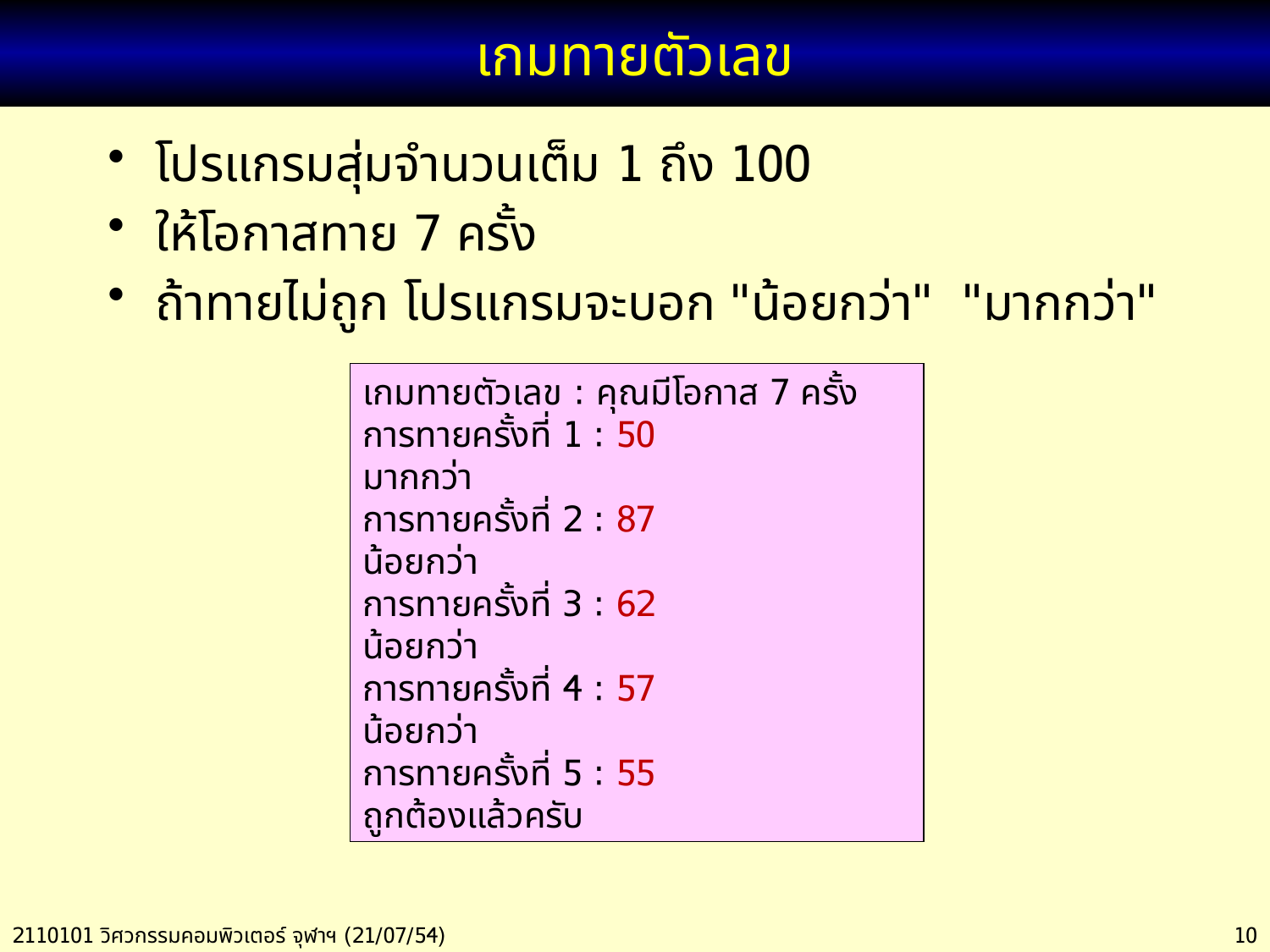

# เกมทายตัวเลข
โปรแกรมสุ่มจำนวนเต็ม 1 ถึง 100
ให้โอกาสทาย 7 ครั้ง
ถ้าทายไม่ถูก โปรแกรมจะบอก "น้อยกว่า"  "มากกว่า"
เกมทายตัวเลข : คุณมีโอกาส 7 ครั้ง
การทายครั้งที่ 1 : 50
มากกว่า
การทายครั้งที่ 2 : 87
น้อยกว่า
การทายครั้งที่ 3 : 62
น้อยกว่า
การทายครั้งที่ 4 : 57
น้อยกว่า
การทายครั้งที่ 5 : 55
ถูกต้องแล้วครับ